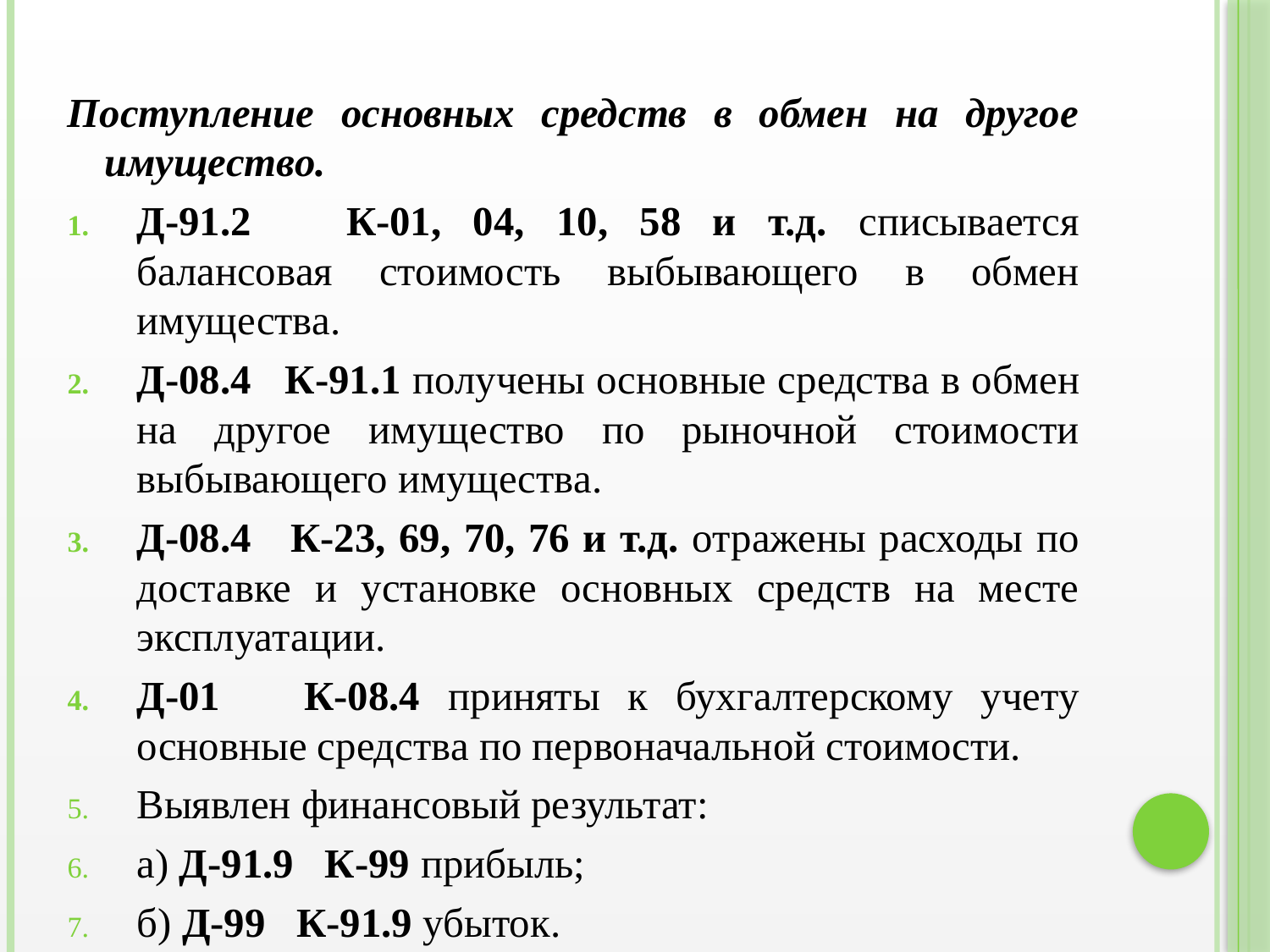

Поступление основных средств в обмен на другое имущество.
Д-91.2   К-01, 04, 10, 58 и т.д. списывается балансовая стоимость выбывающего в обмен имущества.
Д-08.4   К-91.1 получены основные средства в обмен на другое имущество по рыночной стоимости выбывающего имущества.
Д-08.4   К-23, 69, 70, 76 и т.д. отражены расходы по доставке и установке основных средств на месте эксплуатации.
Д-01   К-08.4 приняты к бухгалтерскому учету основные средства по первоначальной стоимости.
Выявлен финансовый результат:
а) Д-91.9   К-99 прибыль;
б) Д-99   К-91.9 убыток.